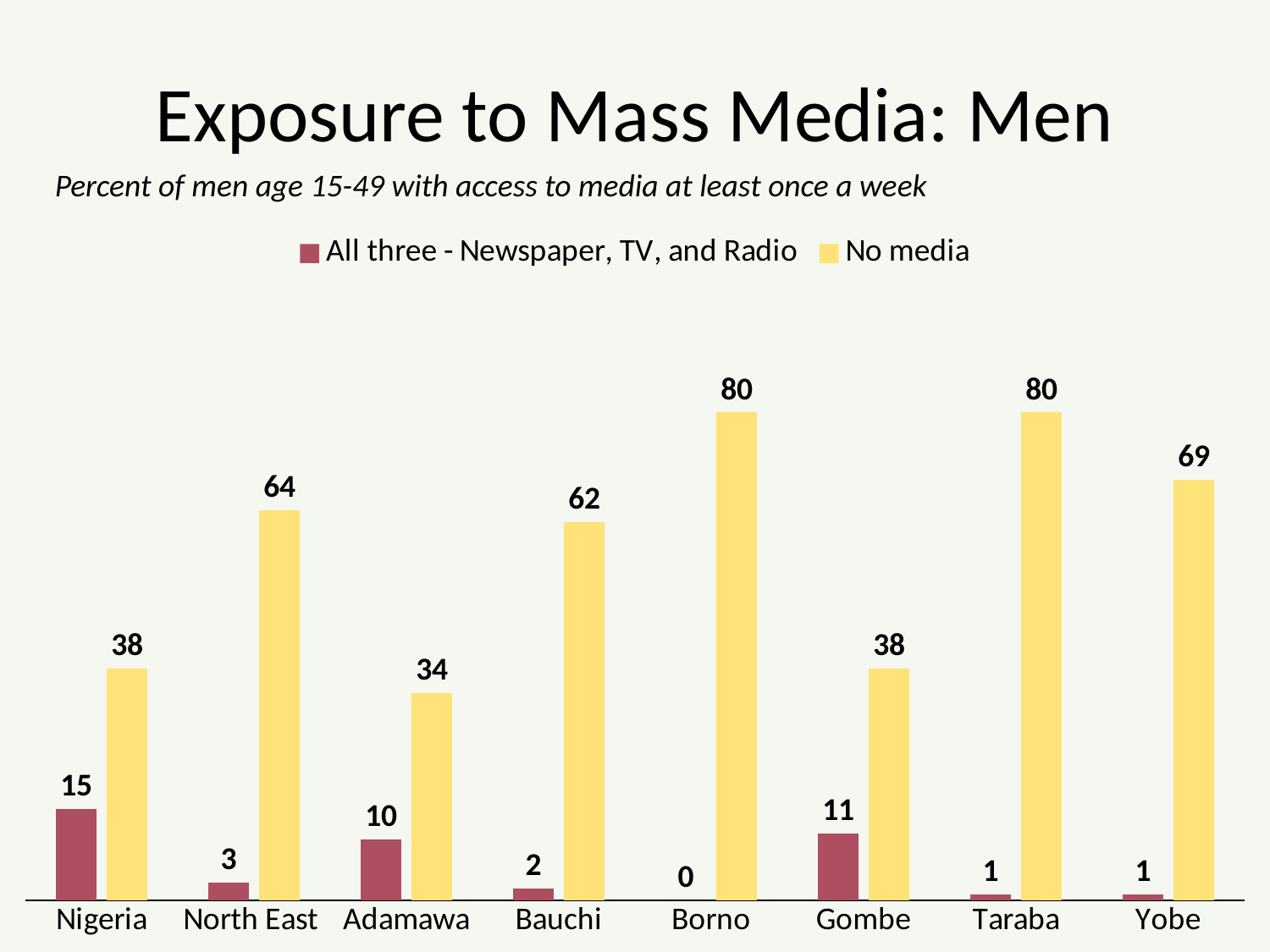

# Exposure to Mass Media: Men
Percent of men age 15-49 with access to media at least once a week

### Chart

| Category | All three - Newspaper, TV, and Radio | No media |
|---|---|---|
| Nigeria | 15.0 | 38.0 |
| North East  | 3.0 | 64.0 |
| Adamawa | 10.0 | 34.0 |
| Bauchi | 2.0 | 62.0 |
| Borno | 0.0 | 80.0 |
| Gombe | 11.0 | 38.0 |
| Taraba | 1.0 | 80.0 |
| Yobe | 1.0 | 69.0 |